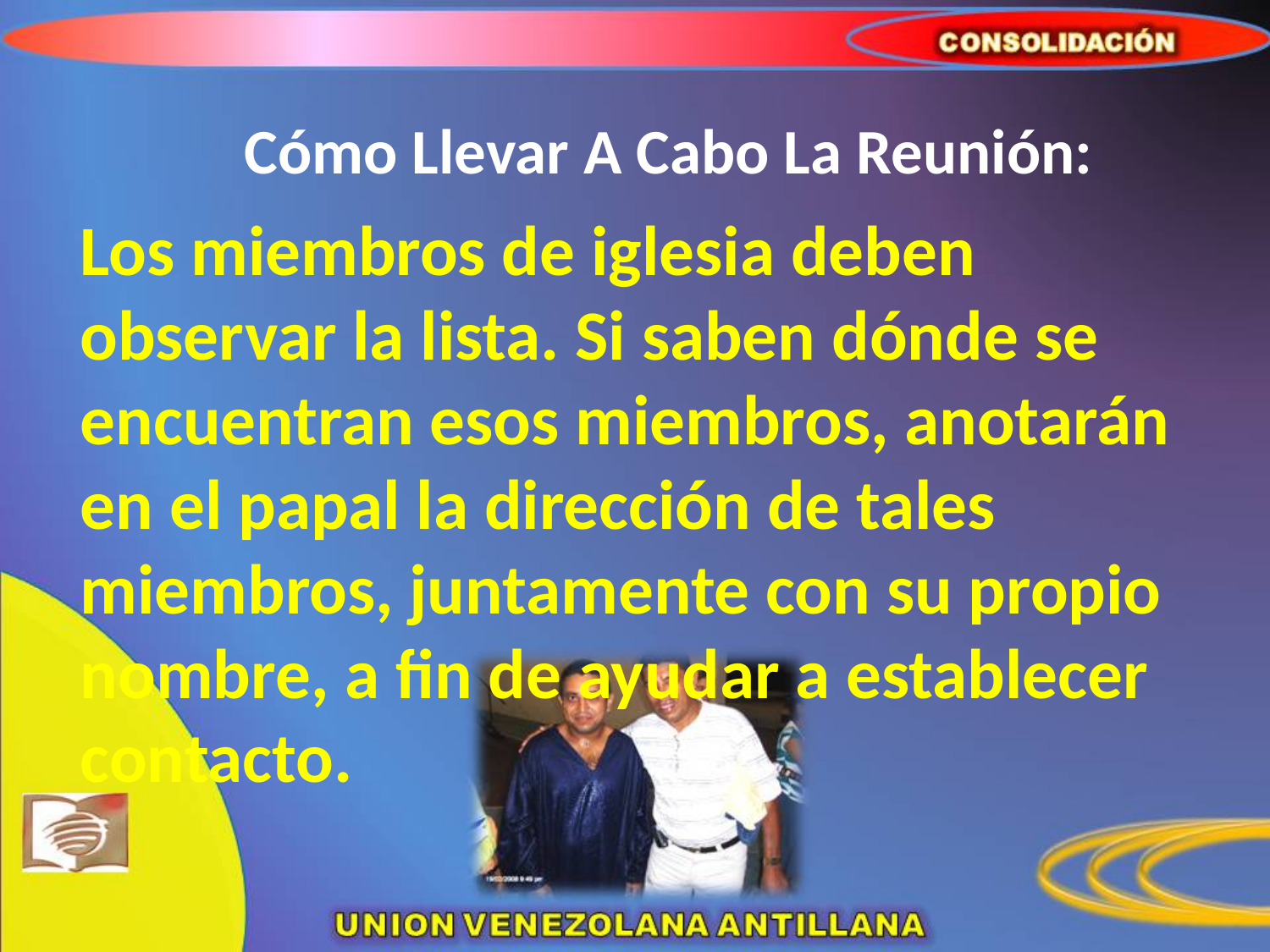

# Cómo Llevar A Cabo La Reunión:
	Los miembros de iglesia deben observar la lista. Si saben dónde se encuentran esos miembros, anotarán en el papal la dirección de tales miembros, juntamente con su propio nombre, a fin de ayudar a establecer contacto.